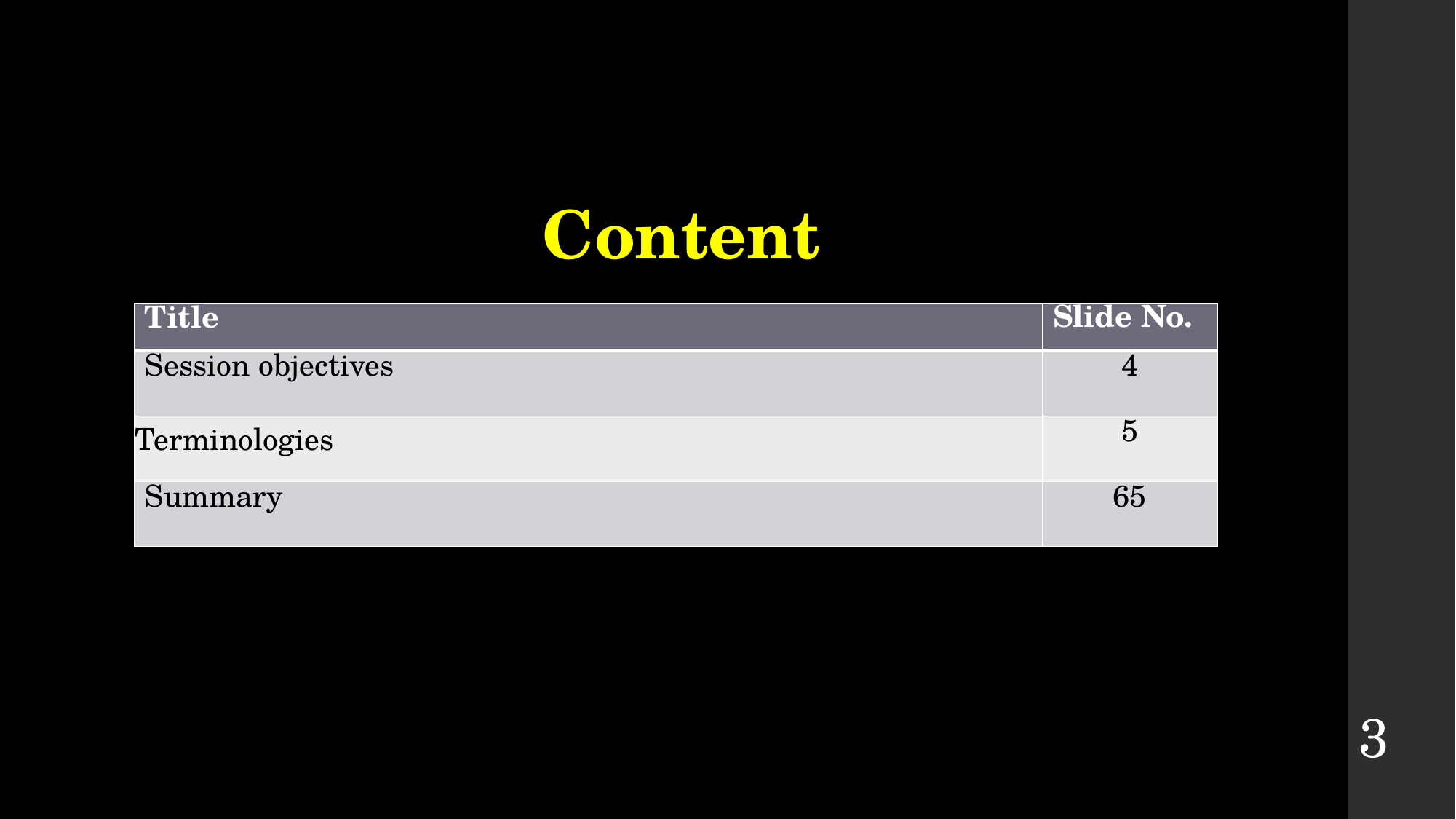

# Content
| Title | Slide No. |
| --- | --- |
| Session objectives | 4 |
| Terminologies | 5 |
| Summary | 65 |
3